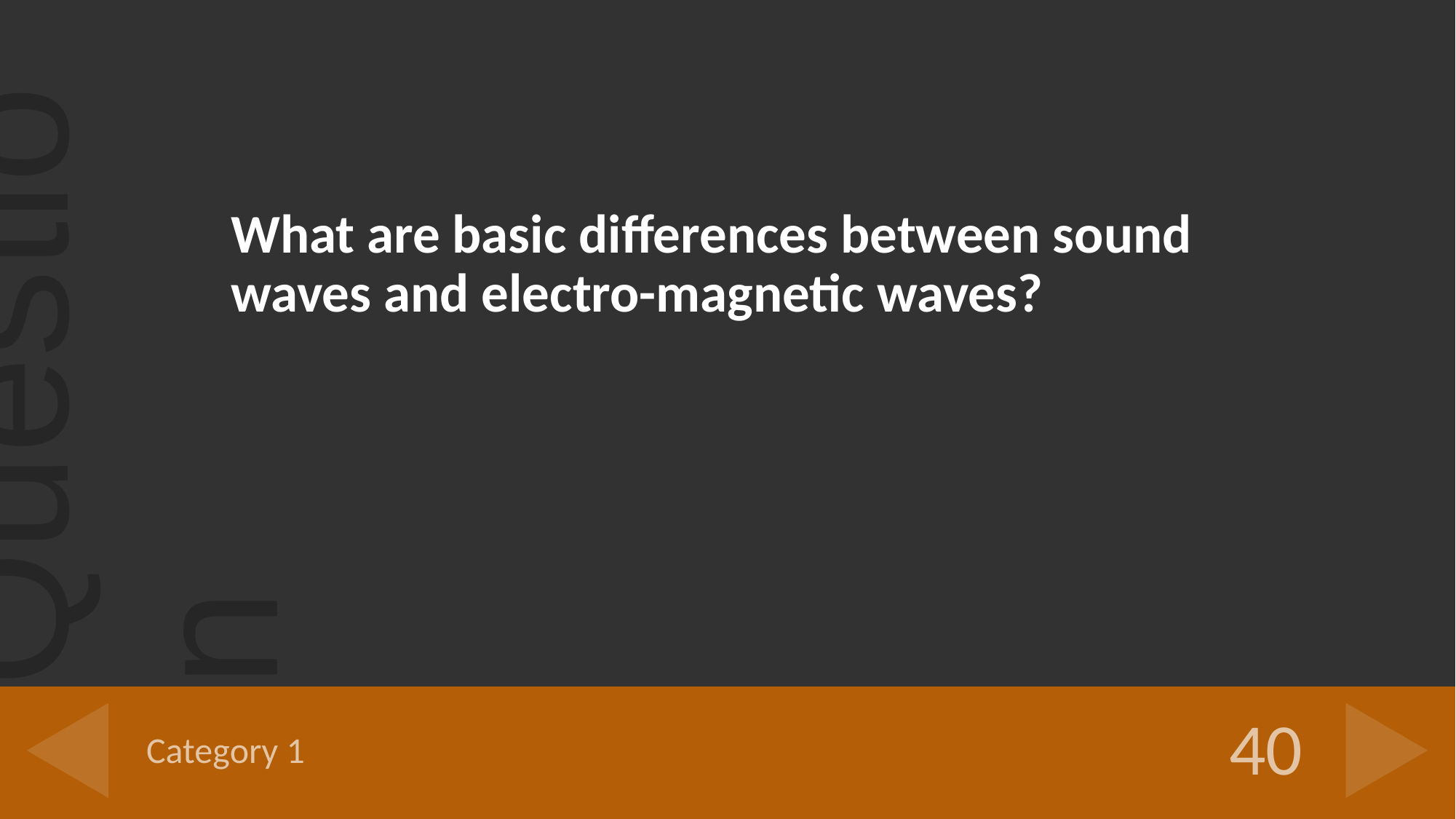

What are basic differences between sound waves and electro-magnetic waves?

# Category 1
40